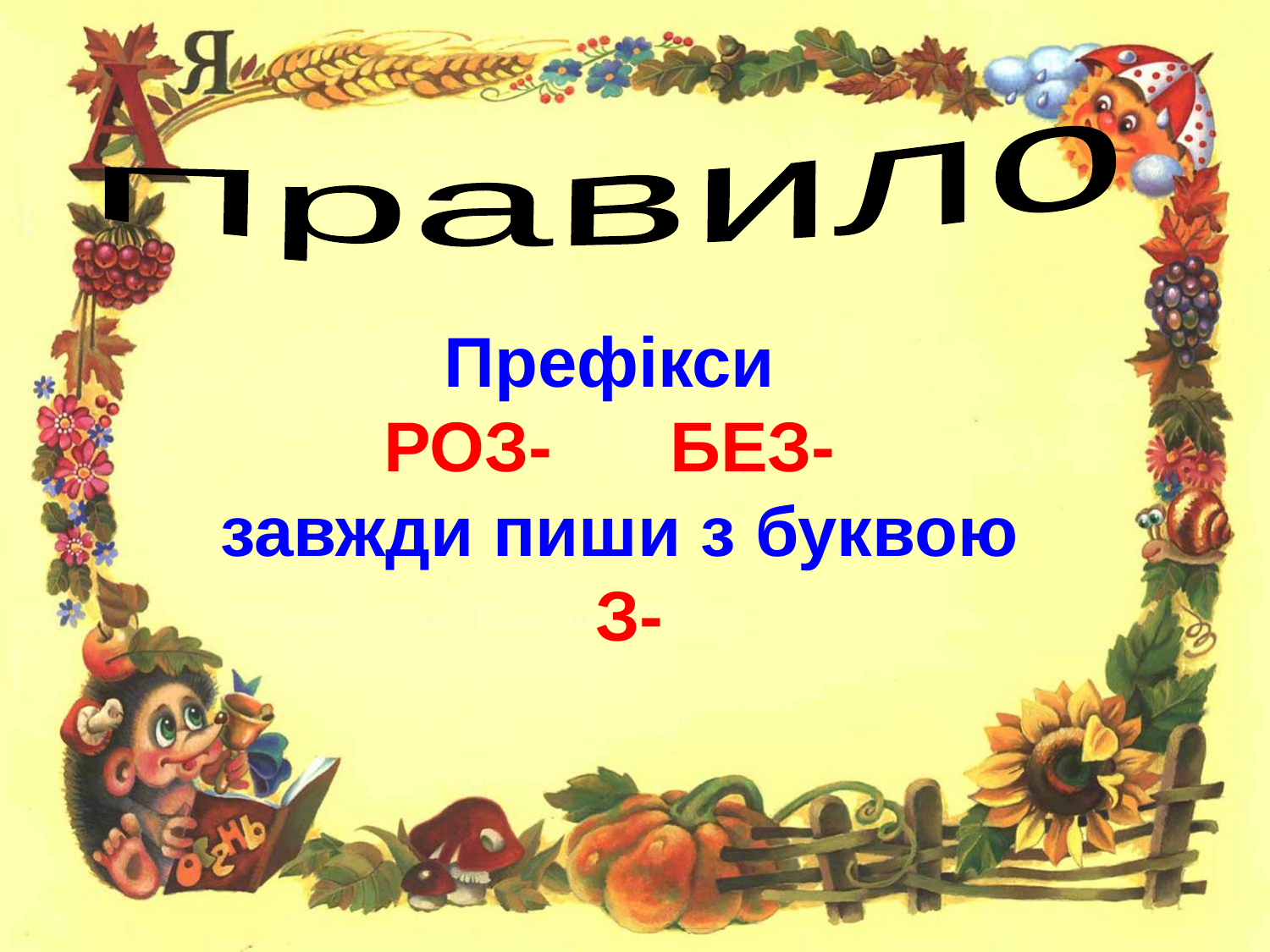

Правило
Префікси
     РОЗ-      БЕЗ-
 завжди пиши з буквою
  З-